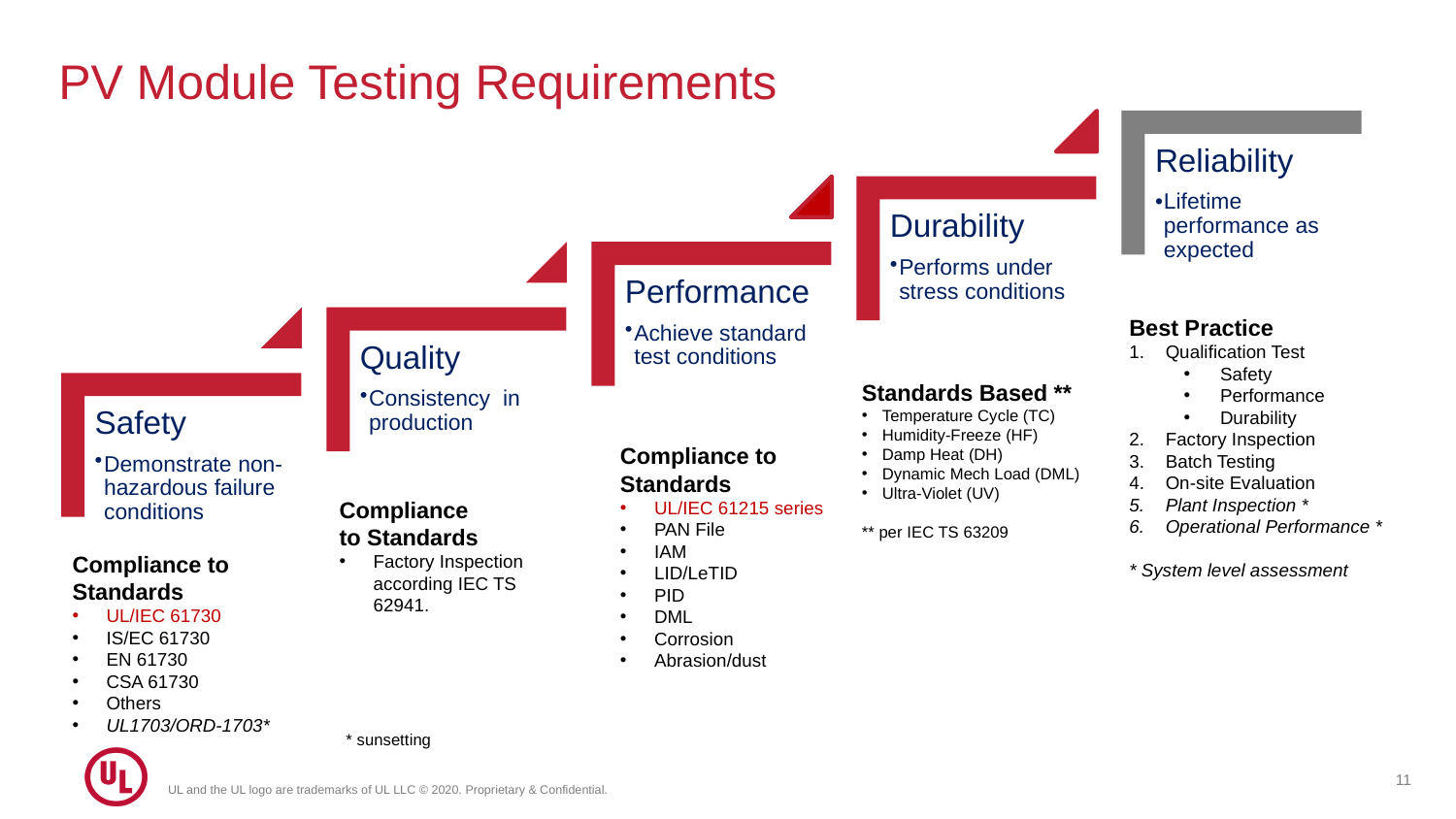

PV Module Testing Requirements
Safety
Demonstrate non-hazardous failure conditions
Quality
Consistency  in  production
Performance
Achieve standard test conditions
Durability
Performs under stress conditions
Reliability
Lifetime performance as expected
Best Practice
Qualification Test
Safety
Performance
Durability
Factory Inspection
Batch Testing
On-site Evaluation
Plant Inspection *
Operational Performance *

* System level assessment
Standards Based **
Temperature Cycle (TC)
Humidity-Freeze (HF)
Damp Heat (DH)
Dynamic Mech Load (DML)
Ultra-Violet (UV)

** per IEC TS 63209
Compliance to Standards
UL/IEC 61215 series
PAN File
IAM
LID/LeTID
PID
DML
Corrosion
Abrasion/dust
Compliance
to Standards
Factory Inspection according IEC TS 62941.
Compliance to Standards
UL/IEC 61730
IS/EC 61730
EN 61730
CSA 61730
Others
UL1703/ORD-1703*
* sunsetting
11
UL and the UL logo are trademarks of UL LLC © 2020. Proprietary & Confidential.